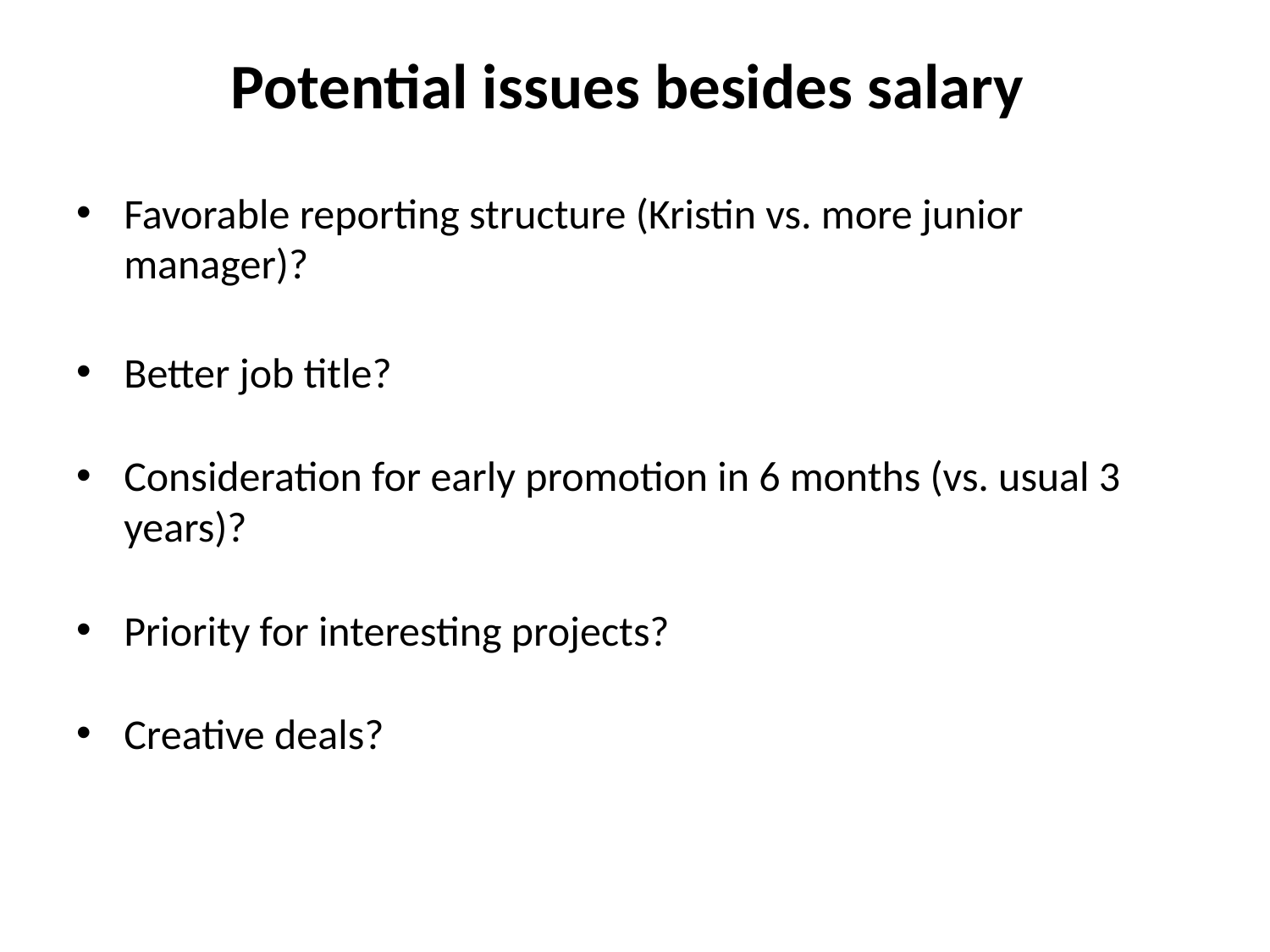

# Potential issues besides salary
Favorable reporting structure (Kristin vs. more junior manager)?

Better job title?

Consideration for early promotion in 6 months (vs. usual 3 years)?

Priority for interesting projects?

Creative deals?
Converting relocation package into cash bonus
Converting car allowance into salary increase